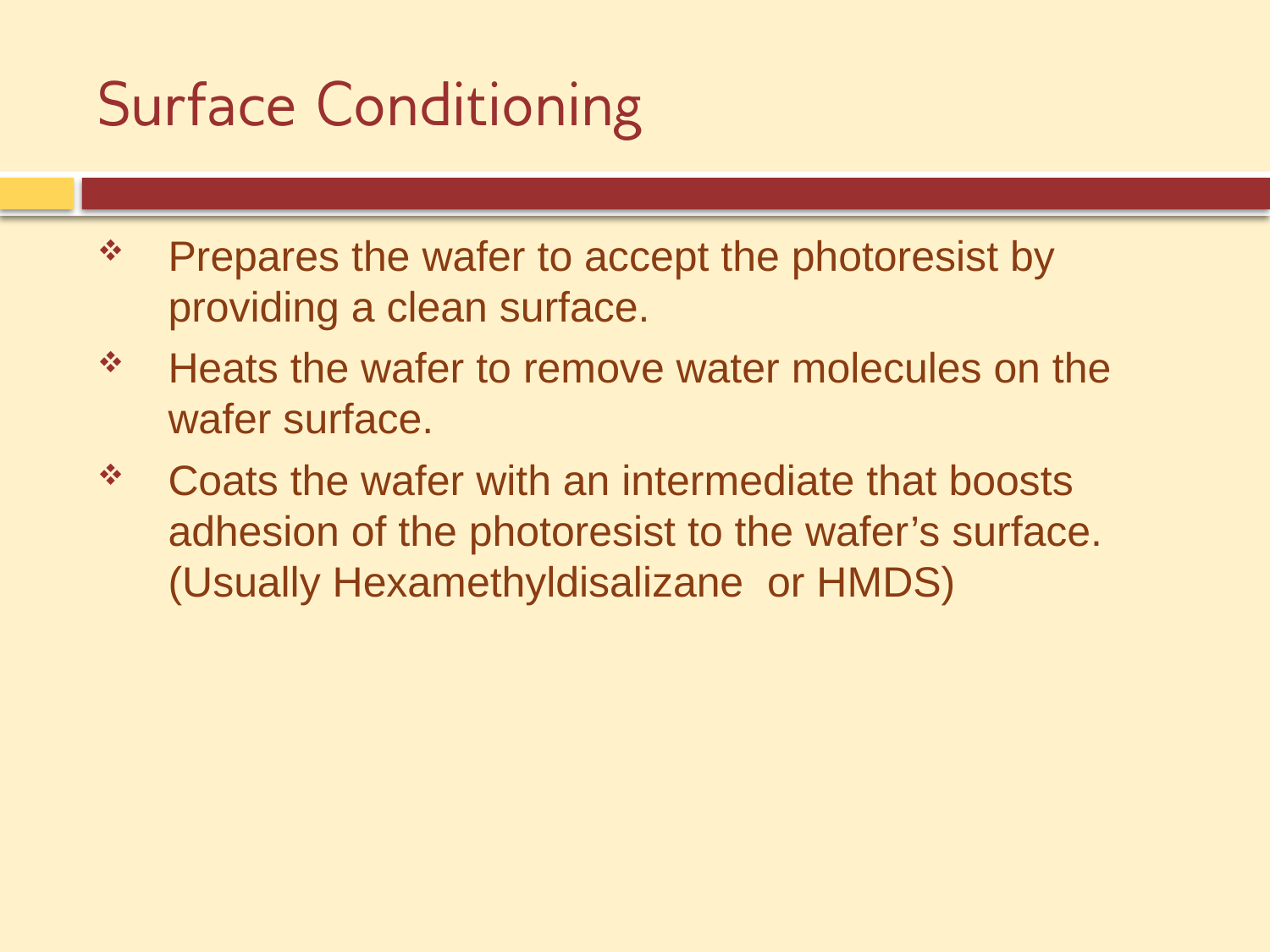

# Surface Conditioning
Prepares the wafer to accept the photoresist by providing a clean surface.
Heats the wafer to remove water molecules on the wafer surface.
Coats the wafer with an intermediate that boosts adhesion of the photoresist to the wafer’s surface.  (Usually Hexamethyldisalizane  or HMDS)